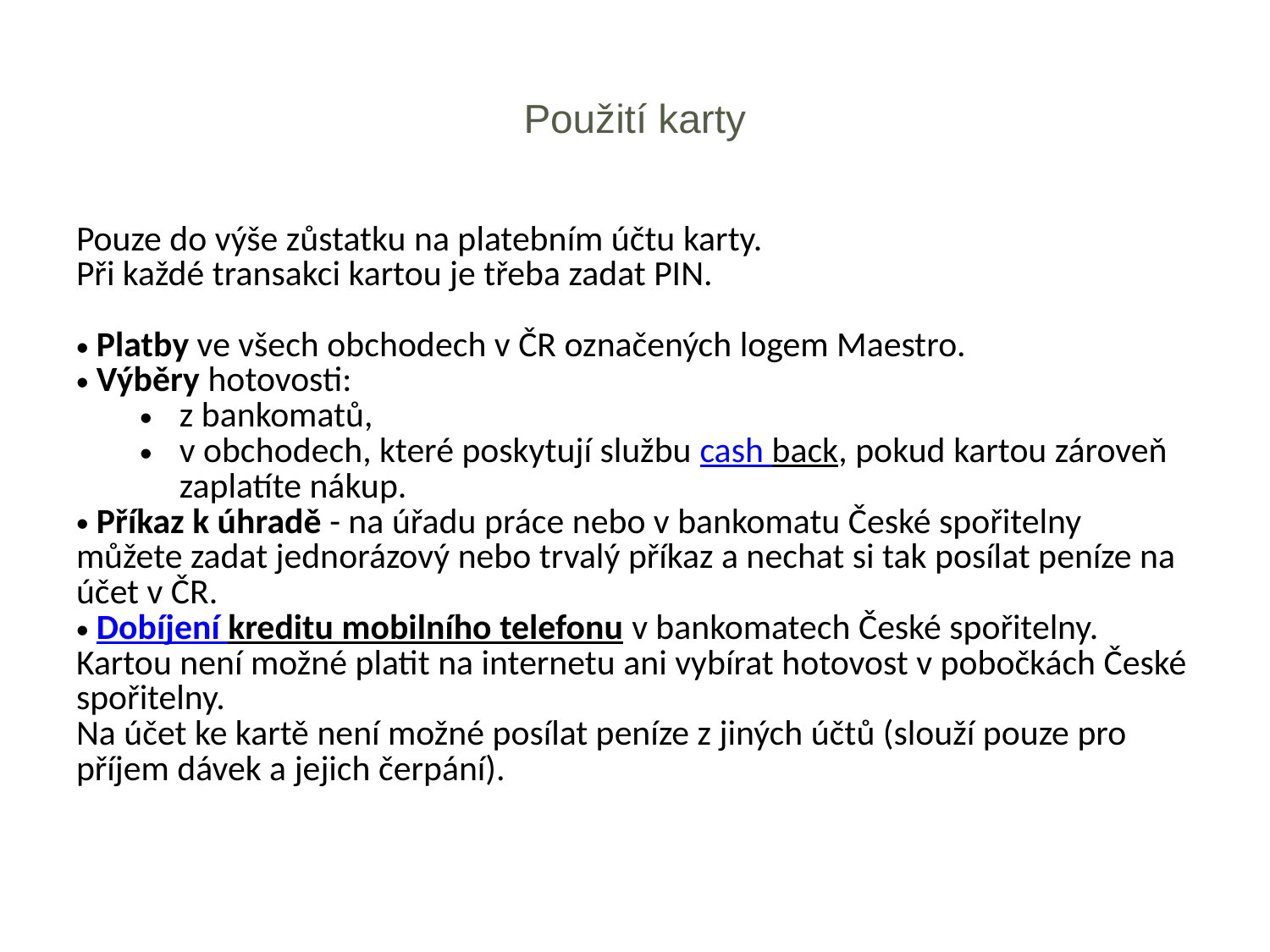

# Použití karty

| Pouze do výše zůstatku na platebním účtu karty. Při každé transakci kartou je třeba zadat PIN.   Platby ve všech obchodech v ČR označených logem Maestro. Výběry hotovosti: z bankomatů, v obchodech, které poskytují službu cash back, pokud kartou zároveň zaplatíte nákup. Příkaz k úhradě - na úřadu práce nebo v bankomatu České spořitelny můžete zadat jednorázový nebo trvalý příkaz a nechat si tak posílat peníze na účet v ČR. Dobíjení kreditu mobilního telefonu v bankomatech České spořitelny. Kartou není možné platit na internetu ani vybírat hotovost v pobočkách České spořitelny. Na účet ke kartě není možné posílat peníze z jiných účtů (slouží pouze pro příjem dávek a jejich čerpání). |
| --- |